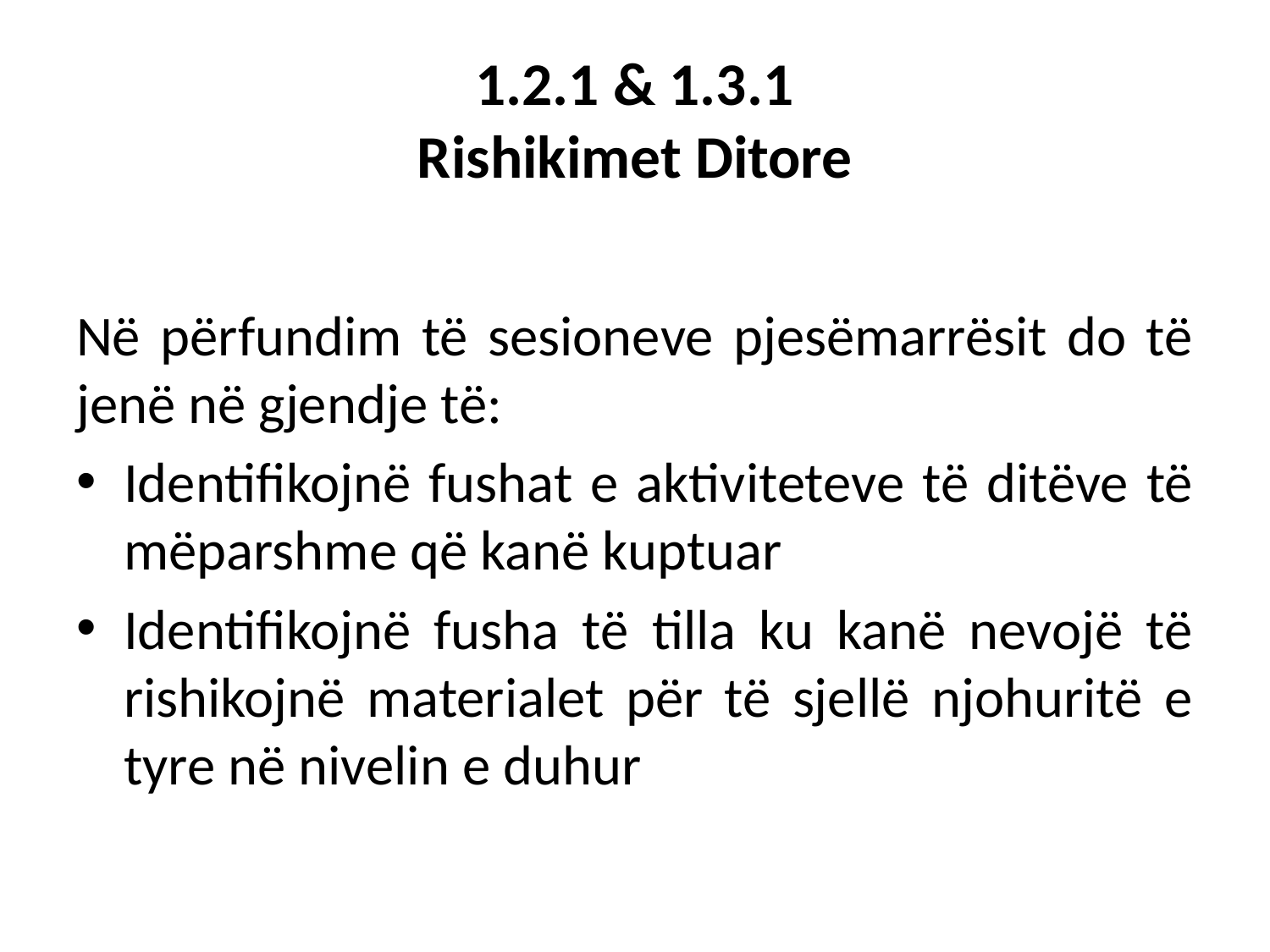

# 1.2.1 & 1.3.1 Rishikimet Ditore
Në përfundim të sesioneve pjesëmarrësit do të jenë në gjendje të:
Identifikojnë fushat e aktiviteteve të ditëve të mëparshme që kanë kuptuar
Identifikojnë fusha të tilla ku kanë nevojë të rishikojnë materialet për të sjellë njohuritë e tyre në nivelin e duhur